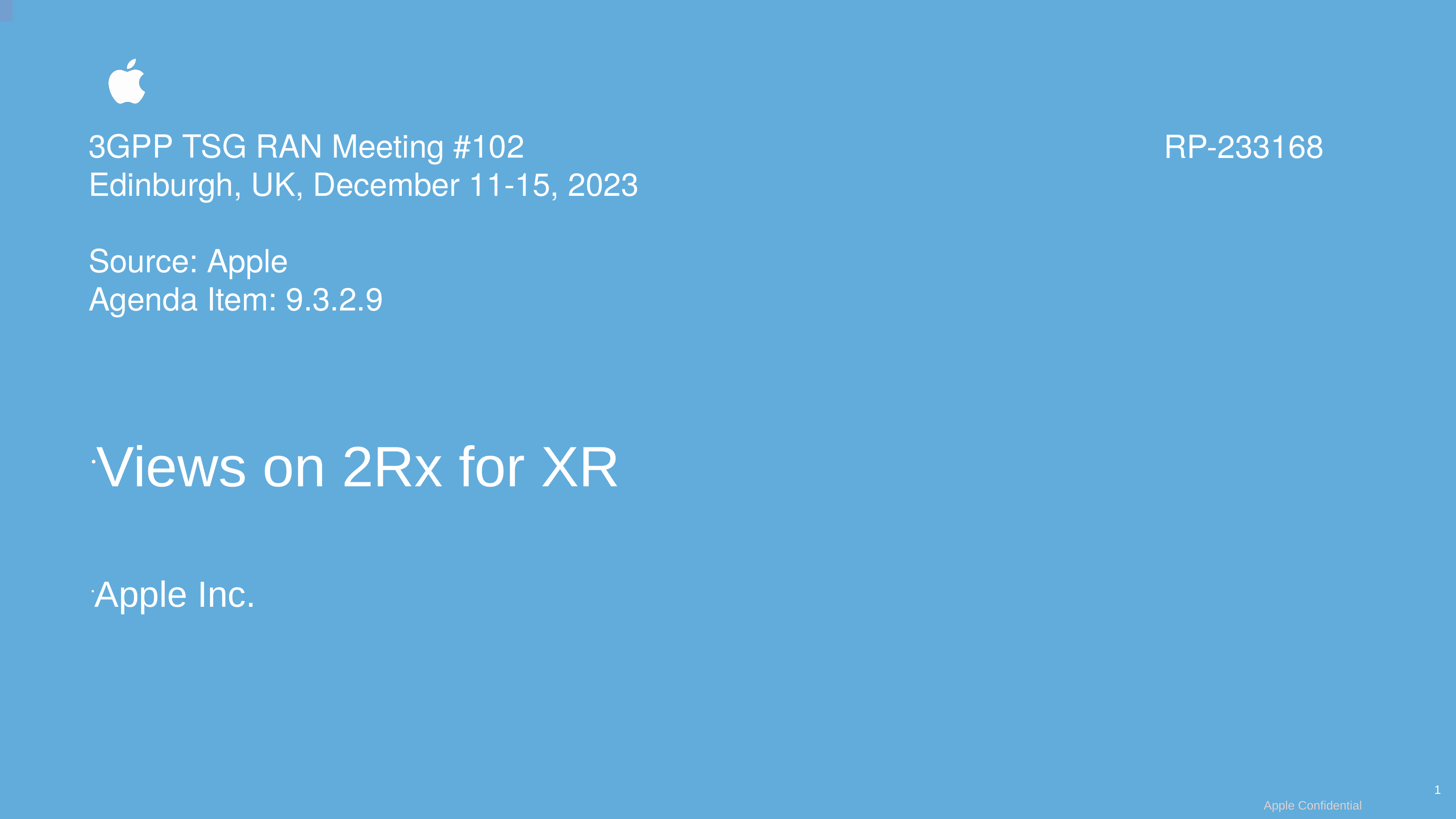

3GPP TSG RAN Meeting #102
Edinburgh, UK, December 11-15, 2023

Source: Apple
Agenda Item: 9.3.2.9
RP-233168

Views on 2Rx for XR

Apple Inc.
1